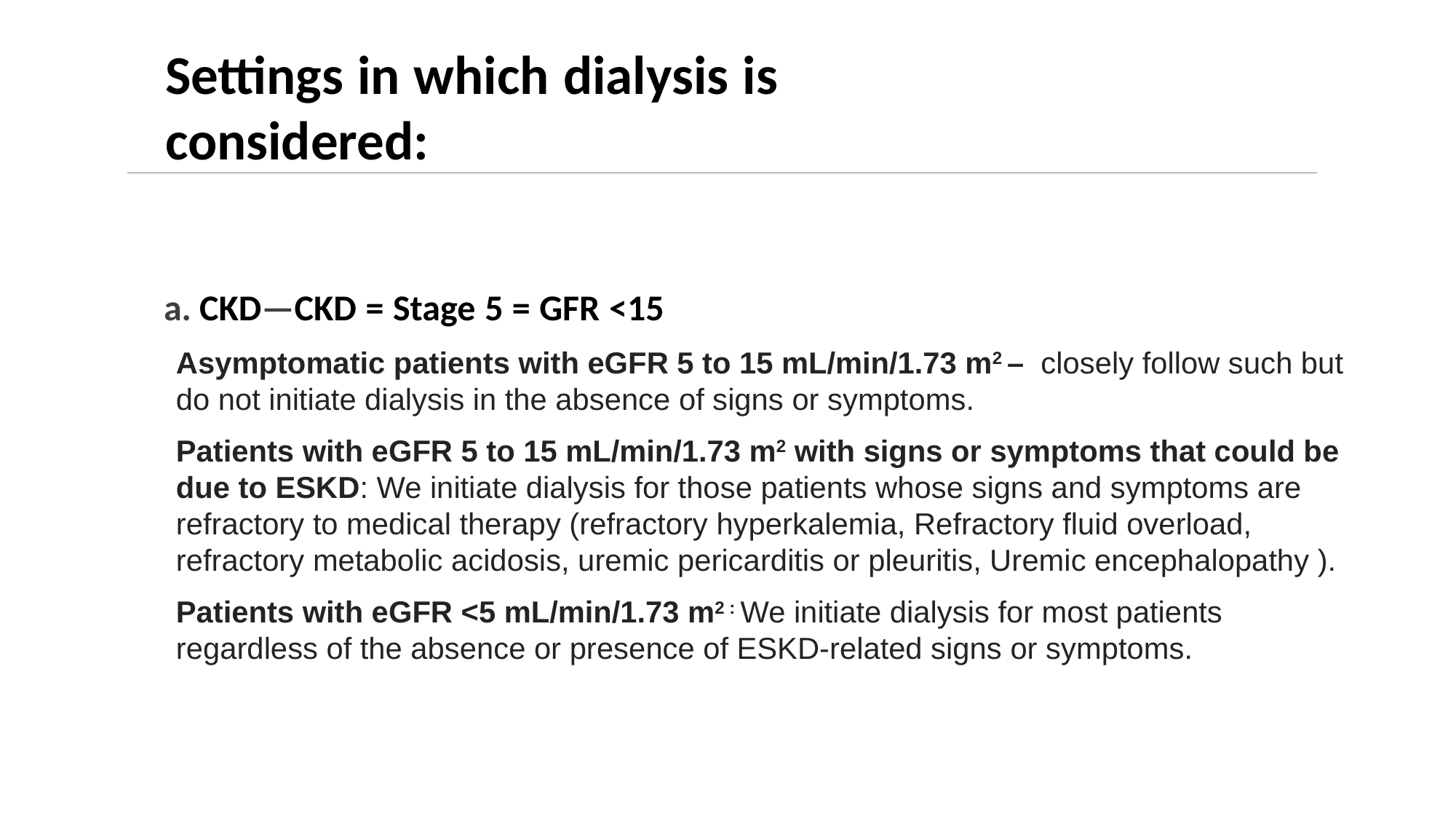

Settings in which dialysis is considered:

 CKD—CKD = Stage 5 = GFR <15
Asymptomatic patients with eGFR 5 to 15 mL/min/1.73 m2 –  closely follow such but do not initiate dialysis in the absence of signs or symptoms.
Patients with eGFR 5 to 15 mL/min/1.73 m2 with signs or symptoms that could be due to ESKD: We initiate dialysis for those patients whose signs and symptoms are refractory to medical therapy (refractory hyperkalemia, Refractory fluid overload, refractory metabolic acidosis, uremic pericarditis or pleuritis, Uremic encephalopathy ).
Patients with eGFR <5 mL/min/1.73 m2 : We initiate dialysis for most patients regardless of the absence or presence of ESKD-related signs or symptoms.